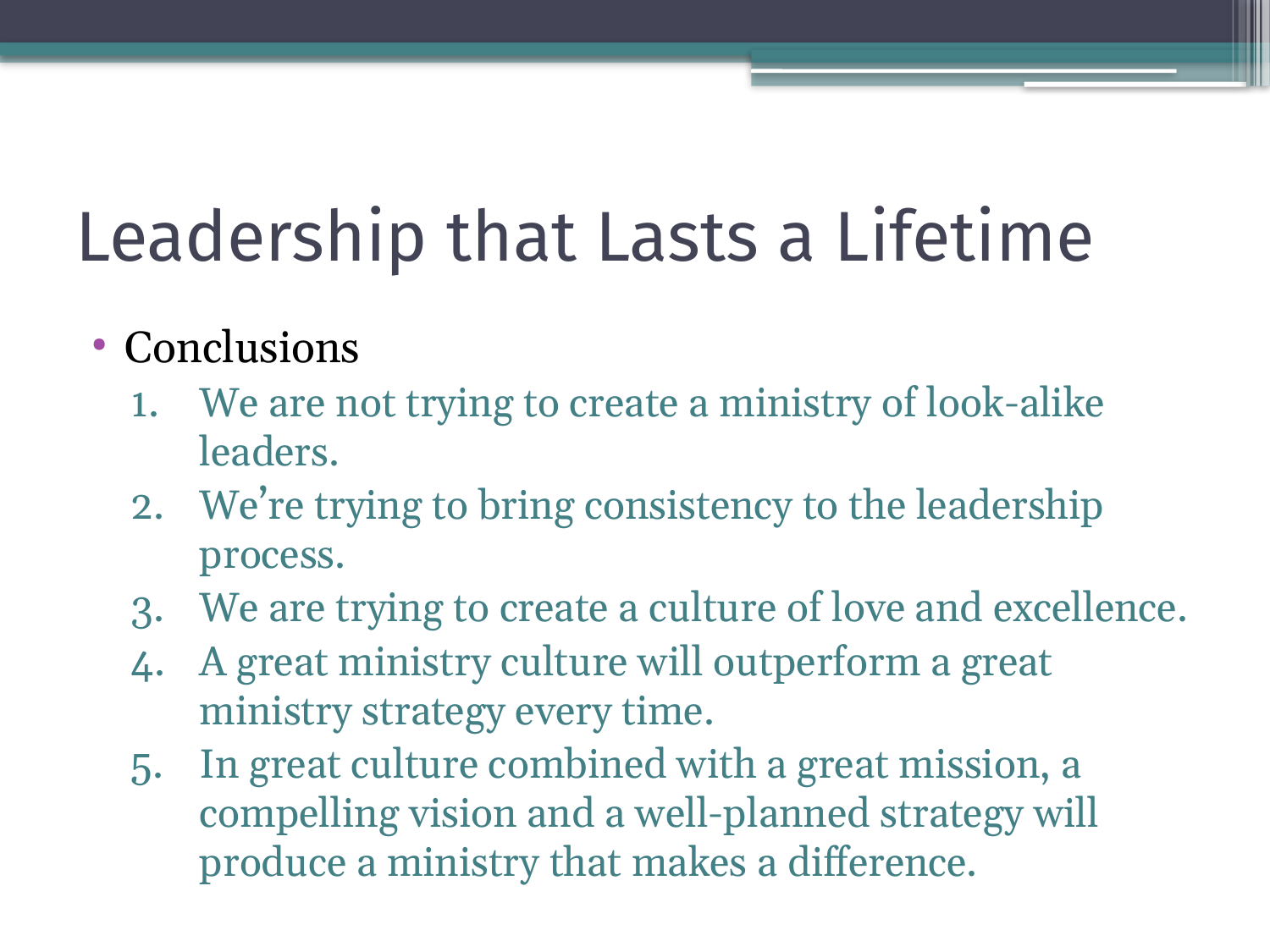

# Leadership that Lasts a Lifetime
Conclusions
We are not trying to create a ministry of look-alike leaders.
We’re trying to bring consistency to the leadership process.
We are trying to create a culture of love and excellence.
A great ministry culture will outperform a great ministry strategy every time.
In great culture combined with a great mission, a compelling vision and a well-planned strategy will produce a ministry that makes a difference.